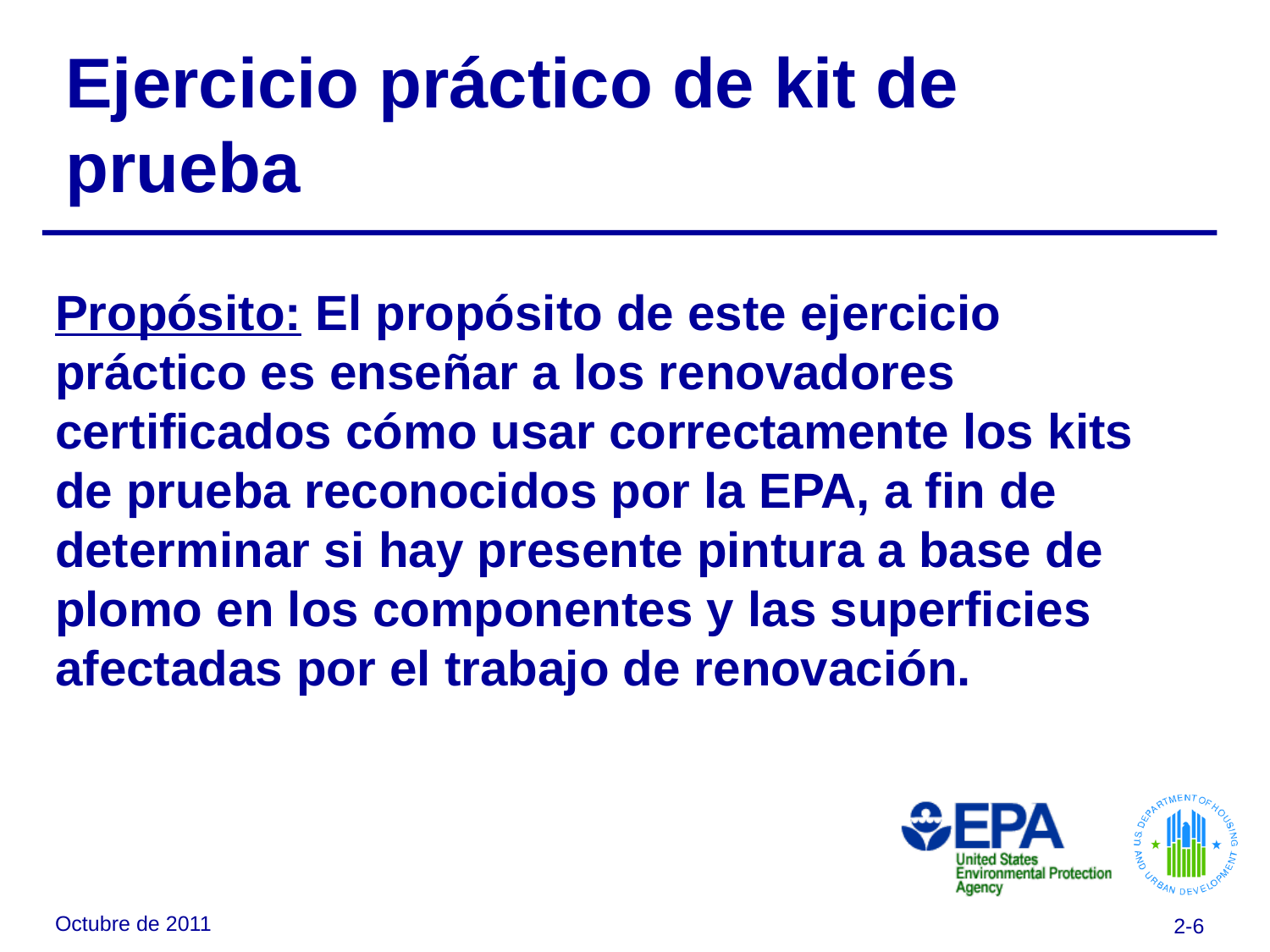

# Ejercicio práctico de kit de prueba
Propósito: El propósito de este ejercicio práctico es enseñar a los renovadores certificados cómo usar correctamente los kits de prueba reconocidos por la EPA, a fin de determinar si hay presente pintura a base de plomo en los componentes y las superficies afectadas por el trabajo de renovación.

Octubre de 2011
2-6